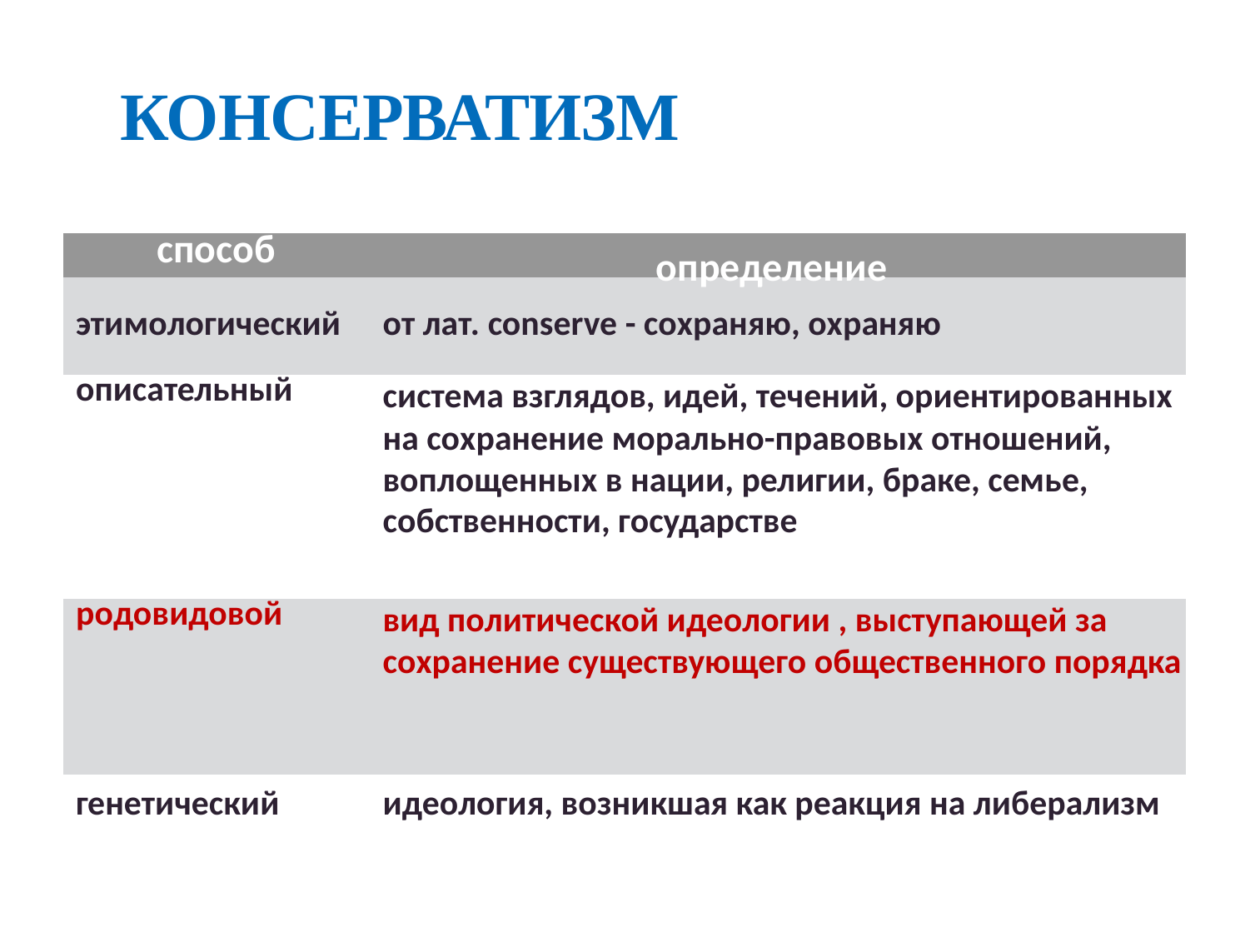

КОНСЕРВАТИЗМ
| способ | определение |
| --- | --- |
| этимологический | от лат. conserve - сохраняю, охраняю |
| описательный | система взглядов, идей, течений, ориентированных на сохранение морально-правовых отношений, воплощенных в нации, религии, браке, семье, собственности, государстве |
| родовидовой | вид политической идеологии , выступающей за сохранение существующего общественного порядка |
| генетический | идеология, возникшая как реакция на либерализм |
определение